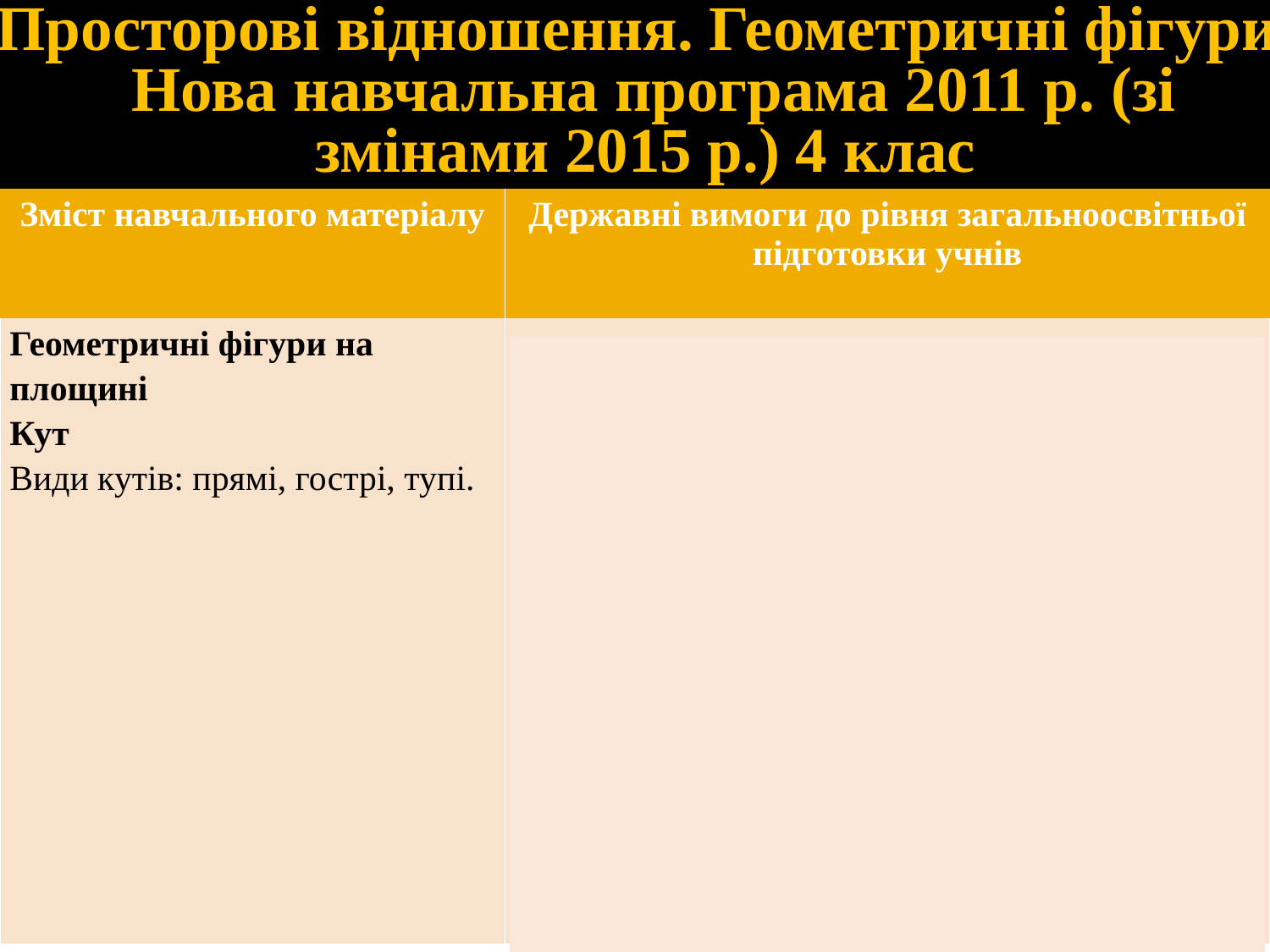

# Просторові відношення. Геометричні фігури. Нова навчальна програма 2011 р. (зі змінами 2015 р.) 4 клас
| Зміст навчального матеріалу | Державні вимоги до рівня загальноосвітньої підготовки учнів |
| --- | --- |
| Геометричні фігури на площині Кут Види кутів: прямі, гострі, тупі. | розрізняє геометричні фігури на площині за їх ознаками; розрізняє прямі й непрямі кути, класифікує кути на прямі й непрямі (гострі, тупі); креслить прямі кути за допомогою косинця. |